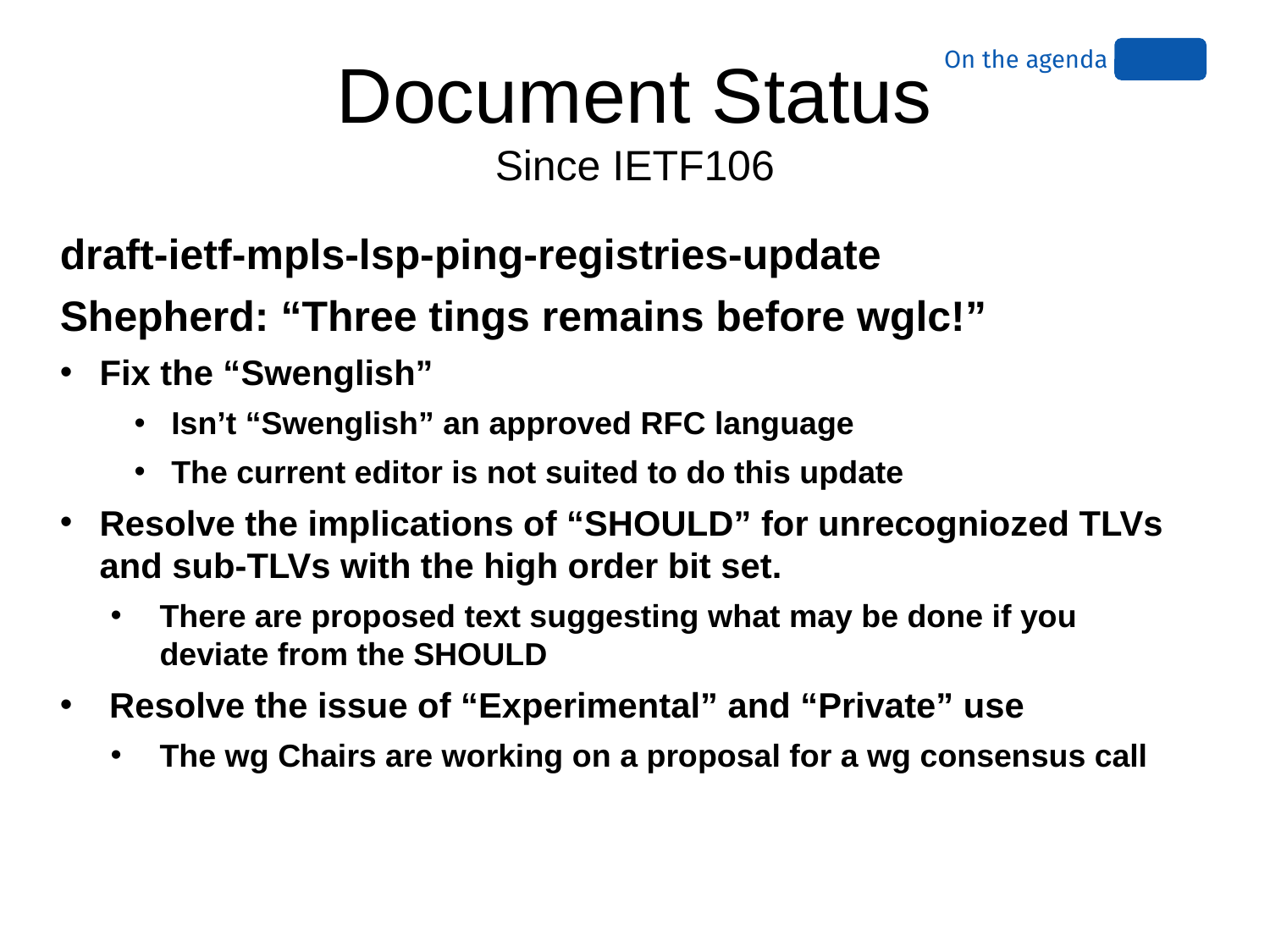

On the agenda
# Document Status Since IETF106

draft-ietf-mpls-lsp-ping-registries-update
Shepherd: “Three tings remains before wglc!”
Fix the “Swenglish”
Isn’t “Swenglish” an approved RFC language
The current editor is not suited to do this update
Resolve the implications of “SHOULD” for unrecogniozed TLVs and sub-TLVs with the high order bit set.
There are proposed text suggesting what may be done if you deviate from the SHOULD
 Resolve the issue of “Experimental” and “Private” use
The wg Chairs are working on a proposal for a wg consensus call